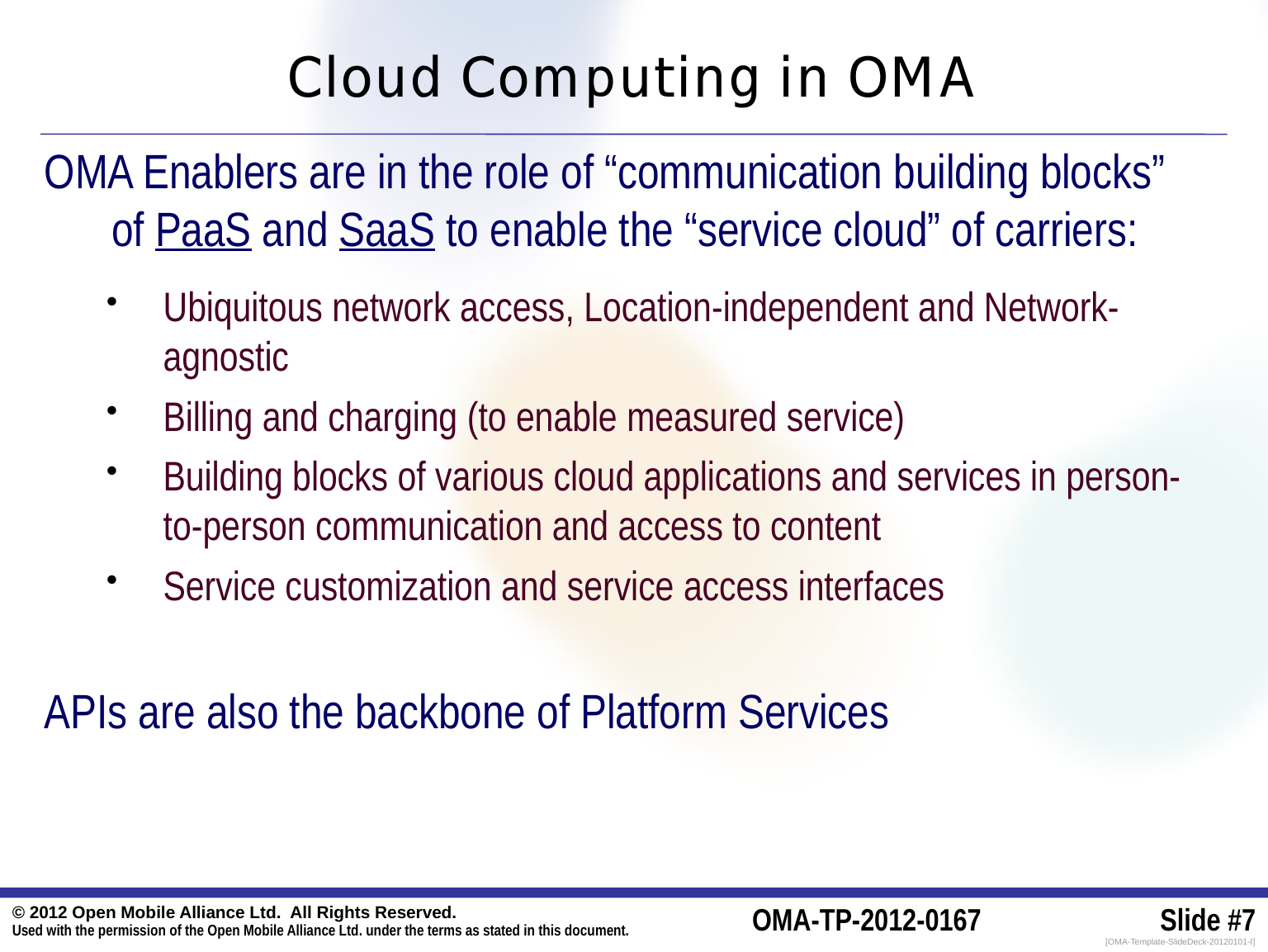

# Cloud Computing in OMA
OMA Enablers are in the role of “communication building blocks” of PaaS and SaaS to enable the “service cloud” of carriers:
Ubiquitous network access, Location-independent and Network-agnostic
Billing and charging (to enable measured service)
Building blocks of various cloud applications and services in person-to-person communication and access to content
Service customization and service access interfaces

APIs are also the backbone of Platform Services